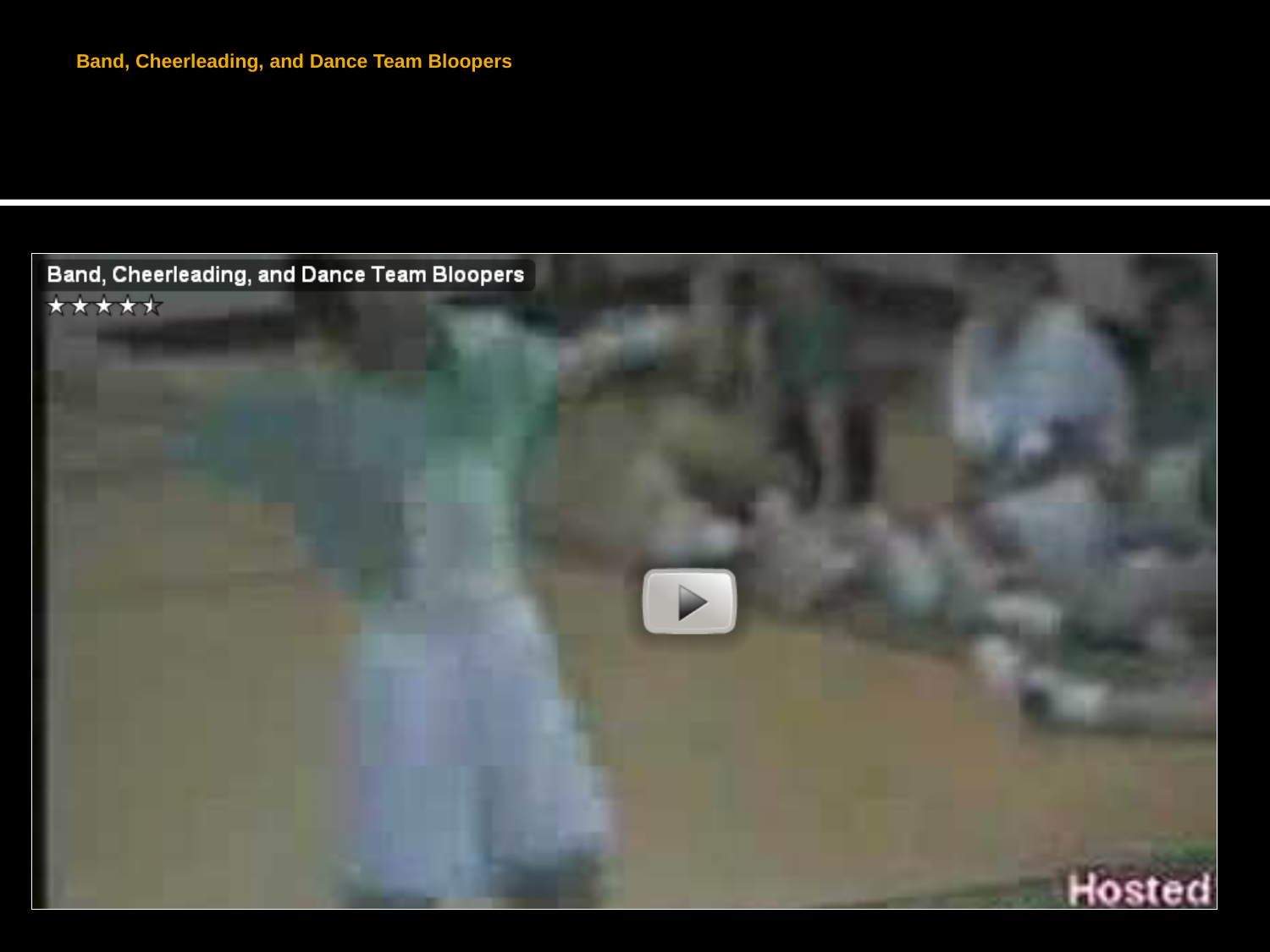

# Band, Cheerleading, and Dance Team Bloopers